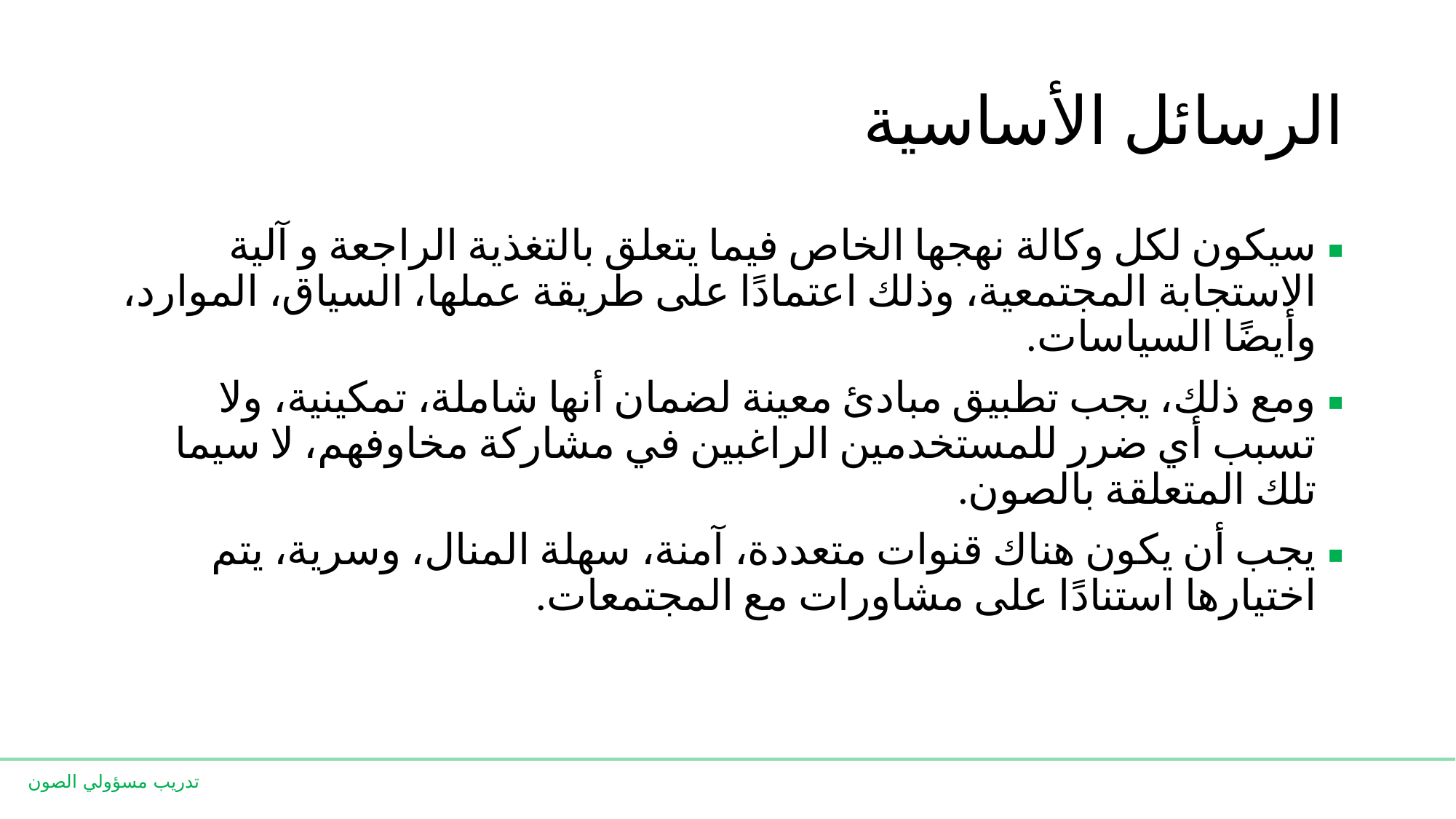

# الرسائل الأساسية
سيكون لكل وكالة نهجها الخاص فيما يتعلق بالتغذية الراجعة و آلية الاستجابة المجتمعية، وذلك اعتمادًا على طريقة عملها، السياق، الموارد، وأيضًا السياسات.
ومع ذلك، يجب تطبيق مبادئ معينة لضمان أنها شاملة، تمكينية، ولا تسبب أي ضرر للمستخدمين الراغبين في مشاركة مخاوفهم، لا سيما تلك المتعلقة بالصون.
يجب أن يكون هناك قنوات متعددة، آمنة، سهلة المنال، وسرية، يتم اختيارها استنادًا على مشاورات مع المجتمعات.
تدريب مسؤولي الصون